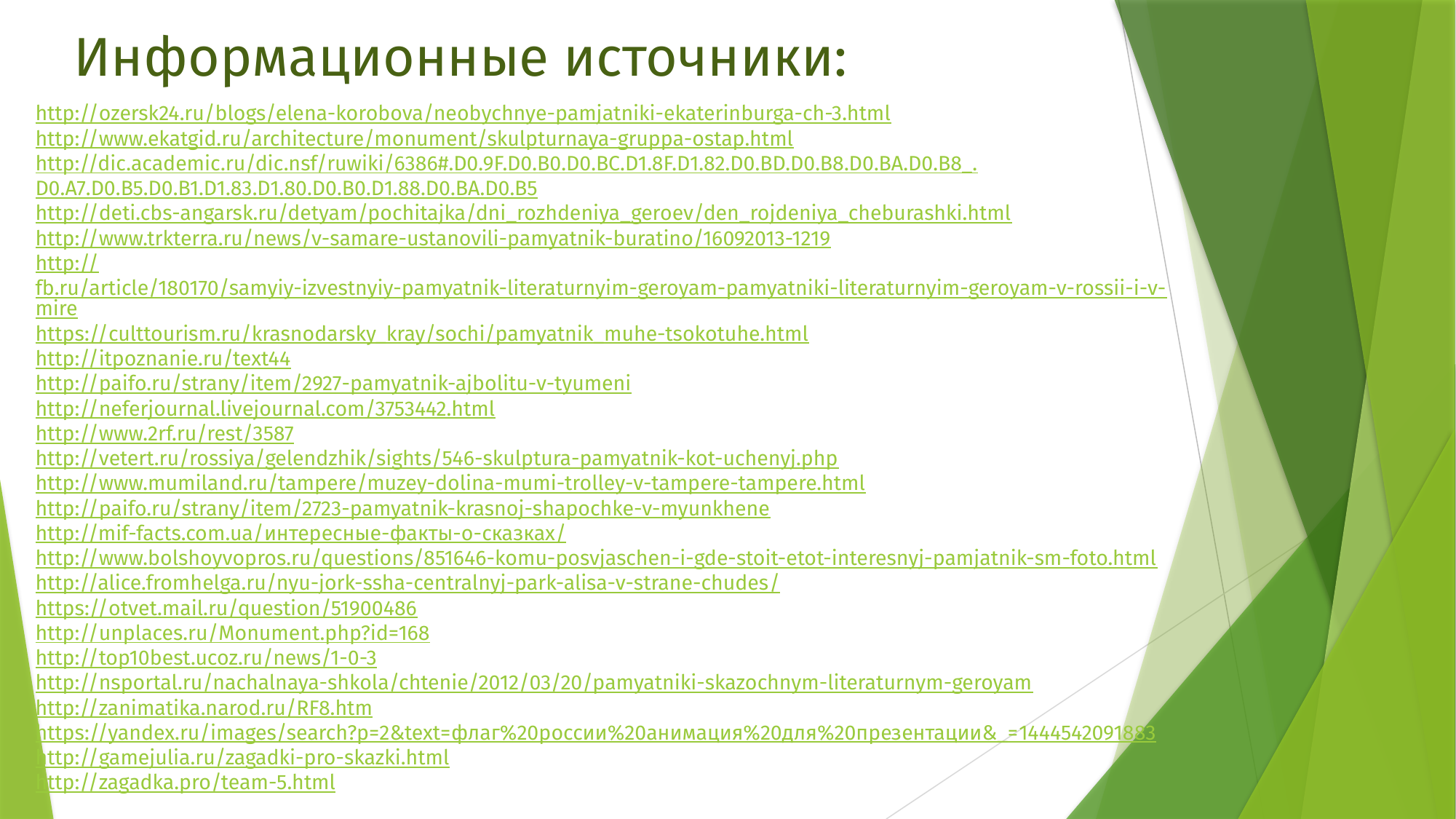

# Информационные источники:
http://ozersk24.ru/blogs/elena-korobova/neobychnye-pamjatniki-ekaterinburga-ch-3.html
http://www.ekatgid.ru/architecture/monument/skulpturnaya-gruppa-ostap.html
http://dic.academic.ru/dic.nsf/ruwiki/6386#.D0.9F.D0.B0.D0.BC.D1.8F.D1.82.D0.BD.D0.B8.D0.BA.D0.B8_.D0.A7.D0.B5.D0.B1.D1.83.D1.80.D0.B0.D1.88.D0.BA.D0.B5
http://deti.cbs-angarsk.ru/detyam/pochitajka/dni_rozhdeniya_geroev/den_rojdeniya_cheburashki.html
http://www.trkterra.ru/news/v-samare-ustanovili-pamyatnik-buratino/16092013-1219
http://fb.ru/article/180170/samyiy-izvestnyiy-pamyatnik-literaturnyim-geroyam-pamyatniki-literaturnyim-geroyam-v-rossii-i-v-mire
https://culttourism.ru/krasnodarsky_kray/sochi/pamyatnik_muhe-tsokotuhe.html
http://itpoznanie.ru/text44
http://paifo.ru/strany/item/2927-pamyatnik-ajbolitu-v-tyumeni
http://neferjournal.livejournal.com/3753442.html
http://www.2rf.ru/rest/3587
http://vetert.ru/rossiya/gelendzhik/sights/546-skulptura-pamyatnik-kot-uchenyj.php
http://www.mumiland.ru/tampere/muzey-dolina-mumi-trolley-v-tampere-tampere.html
http://paifo.ru/strany/item/2723-pamyatnik-krasnoj-shapochke-v-myunkhene
http://mif-facts.com.ua/интересные-факты-о-сказках/
http://www.bolshoyvopros.ru/questions/851646-komu-posvjaschen-i-gde-stoit-etot-interesnyj-pamjatnik-sm-foto.html
http://alice.fromhelga.ru/nyu-jork-ssha-centralnyj-park-alisa-v-strane-chudes/
https://otvet.mail.ru/question/51900486
http://unplaces.ru/Monument.php?id=168
http://top10best.ucoz.ru/news/1-0-3
http://nsportal.ru/nachalnaya-shkola/chtenie/2012/03/20/pamyatniki-skazochnym-literaturnym-geroyam
http://zanimatika.narod.ru/RF8.htm
https://yandex.ru/images/search?p=2&text=флаг%20россии%20анимация%20для%20презентации&_=1444542091883
http://gamejulia.ru/zagadki-pro-skazki.html
http://zagadka.pro/team-5.html